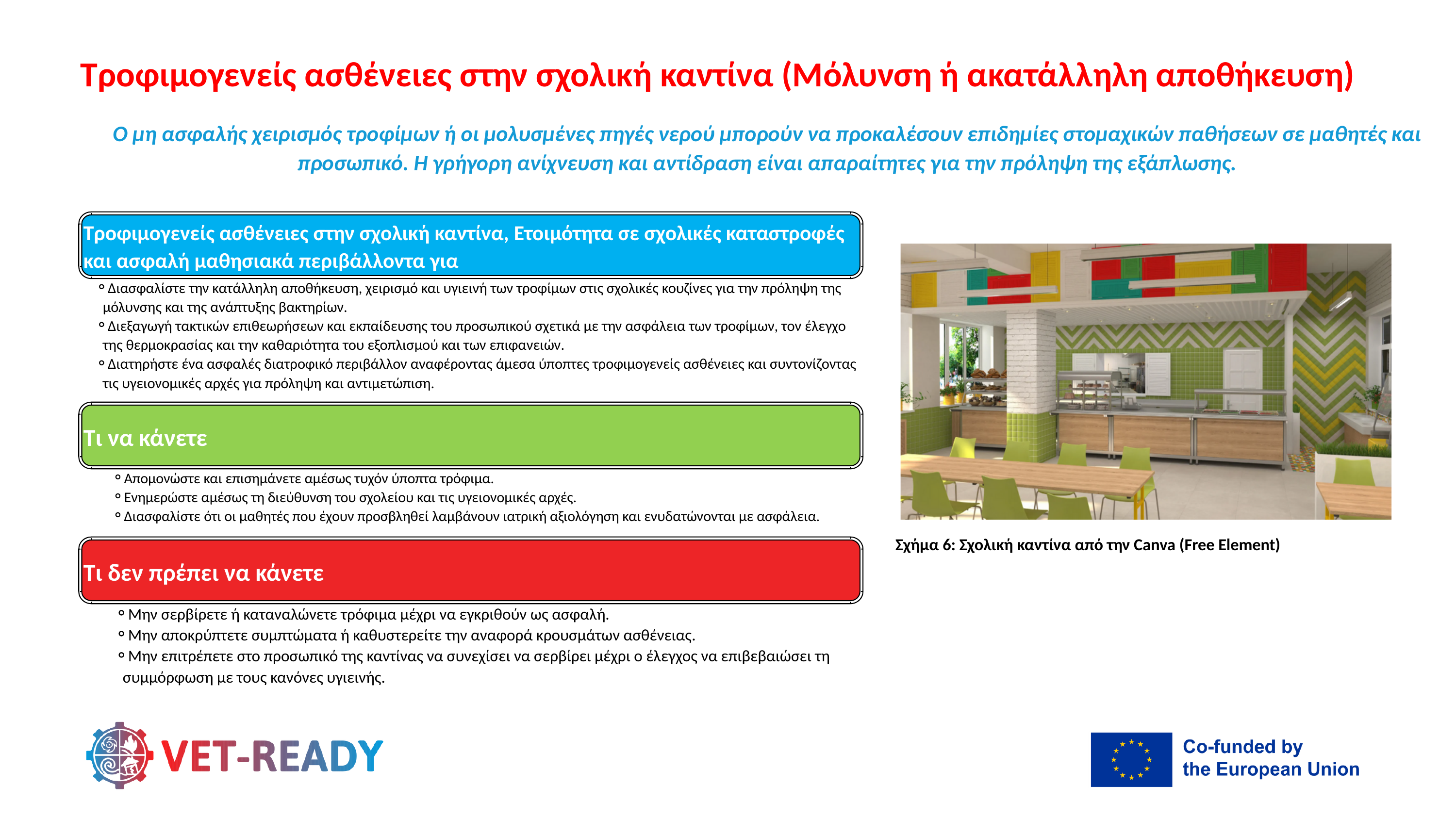

Τροφιμογενείς ασθένειες στην σχολική καντίνα (Μόλυνση ή ακατάλληλη αποθήκευση)

Ο μη ασφαλής χειρισμός τροφίμων ή οι μολυσμένες πηγές νερού μπορούν να προκαλέσουν επιδημίες στομαχικών παθήσεων σε μαθητές και προσωπικό. Η γρήγορη ανίχνευση και αντίδραση είναι απαραίτητες για την πρόληψη της εξάπλωσης.

Τροφιμογενείς ασθένειες στην σχολική καντίνα, Ετοιμότητα σε σχολικές καταστροφές και ασφαλή μαθησιακά περιβάλλοντα για

Διασφαλίστε την κατάλληλη αποθήκευση, χειρισμό και υγιεινή των τροφίμων στις σχολικές κουζίνες για την πρόληψη της μόλυνσης και της ανάπτυξης βακτηρίων.
Διεξαγωγή τακτικών επιθεωρήσεων και εκπαίδευσης του προσωπικού σχετικά με την ασφάλεια των τροφίμων, τον έλεγχο της θερμοκρασίας και την καθαριότητα του εξοπλισμού και των επιφανειών.
Διατηρήστε ένα ασφαλές διατροφικό περιβάλλον αναφέροντας άμεσα ύποπτες τροφιμογενείς ασθένειες και συντονίζοντας τις υγειονομικές αρχές για πρόληψη και αντιμετώπιση.

Τι να κάνετε
Απομονώστε και επισημάνετε αμέσως τυχόν ύποπτα τρόφιμα.
Ενημερώστε αμέσως τη διεύθυνση του σχολείου και τις υγειονομικές αρχές.
Διασφαλίστε ότι οι μαθητές που έχουν προσβληθεί λαμβάνουν ιατρική αξιολόγηση και ενυδατώνονται με ασφάλεια.
Σχήμα 6: Σχολική καντίνα από την Canva (Free Element)

Τι δεν πρέπει να κάνετε
Μην σερβίρετε ή καταναλώνετε τρόφιμα μέχρι να εγκριθούν ως ασφαλή.
Μην αποκρύπτετε συμπτώματα ή καθυστερείτε την αναφορά κρουσμάτων ασθένειας.
Μην επιτρέπετε στο προσωπικό της καντίνας να συνεχίσει να σερβίρει μέχρι ο έλεγχος να επιβεβαιώσει τη συμμόρφωση με τους κανόνες υγιεινής.